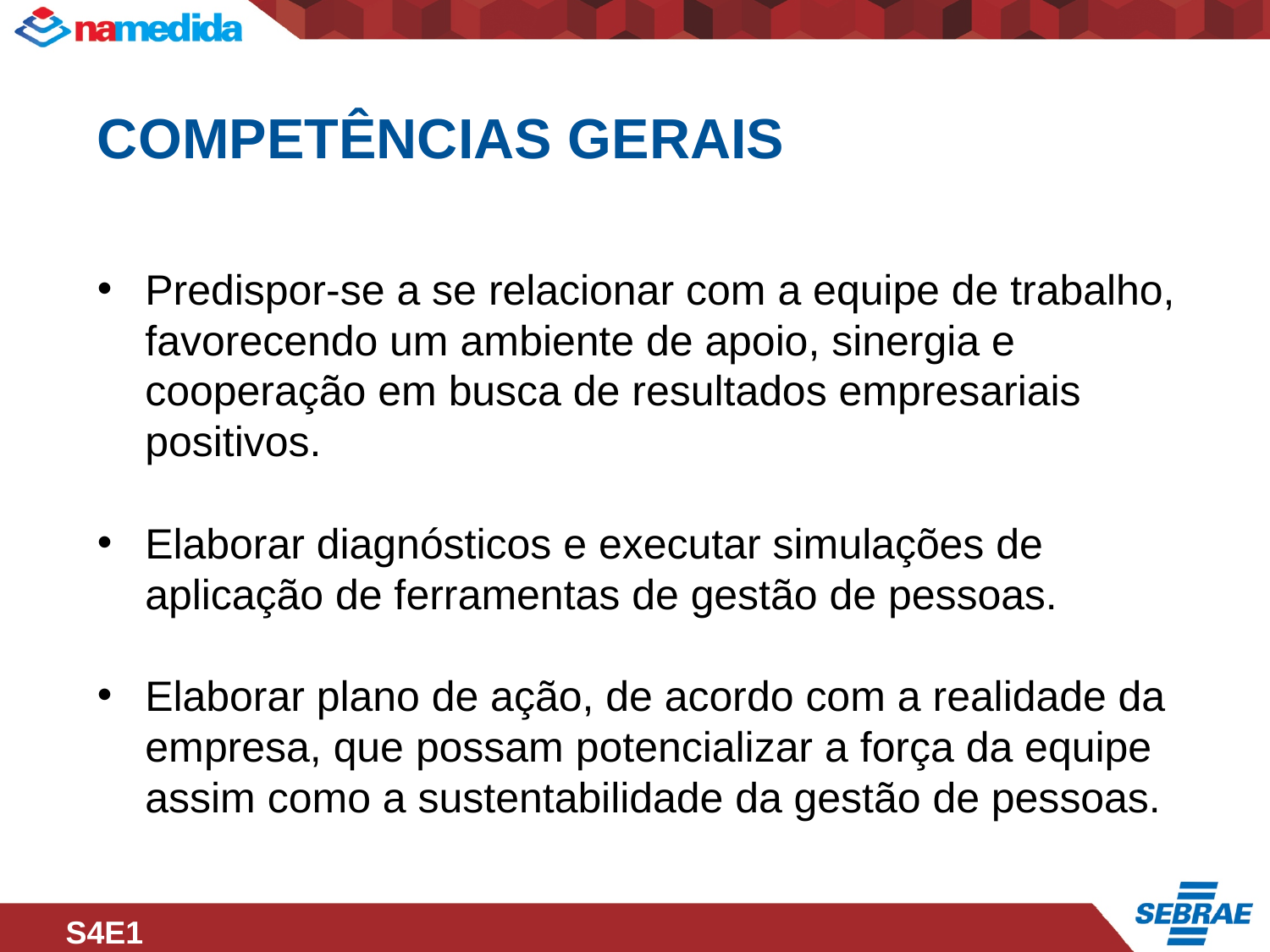

COMPETÊNCIAS GERAIS
Predispor-se a se relacionar com a equipe de trabalho, favorecendo um ambiente de apoio, sinergia e cooperação em busca de resultados empresariais positivos.

Elaborar diagnósticos e executar simulações de aplicação de ferramentas de gestão de pessoas.

Elaborar plano de ação, de acordo com a realidade da empresa, que possam potencializar a força da equipe assim como a sustentabilidade da gestão de pessoas.
S4E1